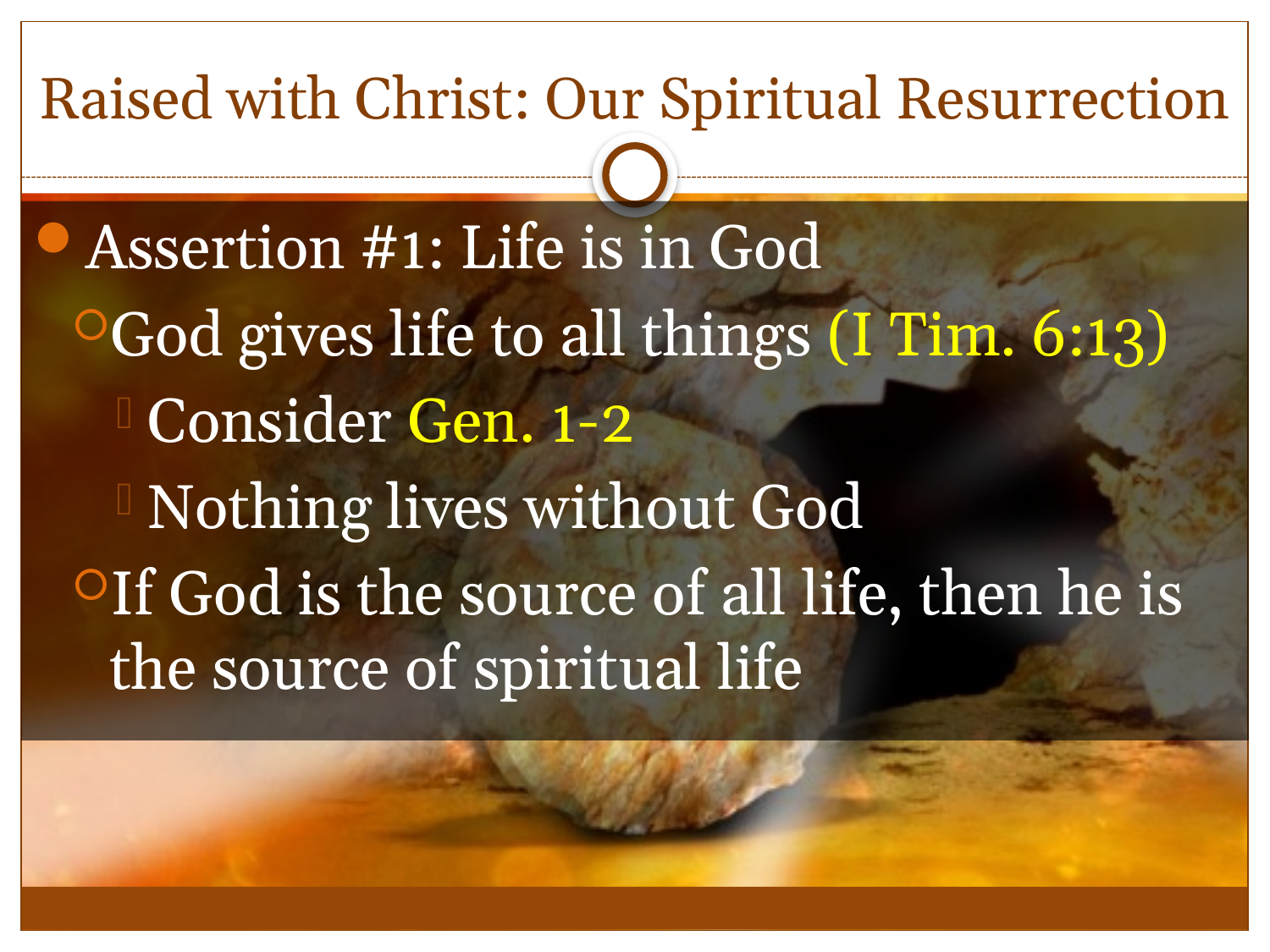

# Raised with Christ: Our Spiritual Resurrection
Assertion #1: Life is in God
God gives life to all things (I Tim. 6:13)
Consider Gen. 1-2
Nothing lives without God
If God is the source of all life, then he is the source of spiritual life